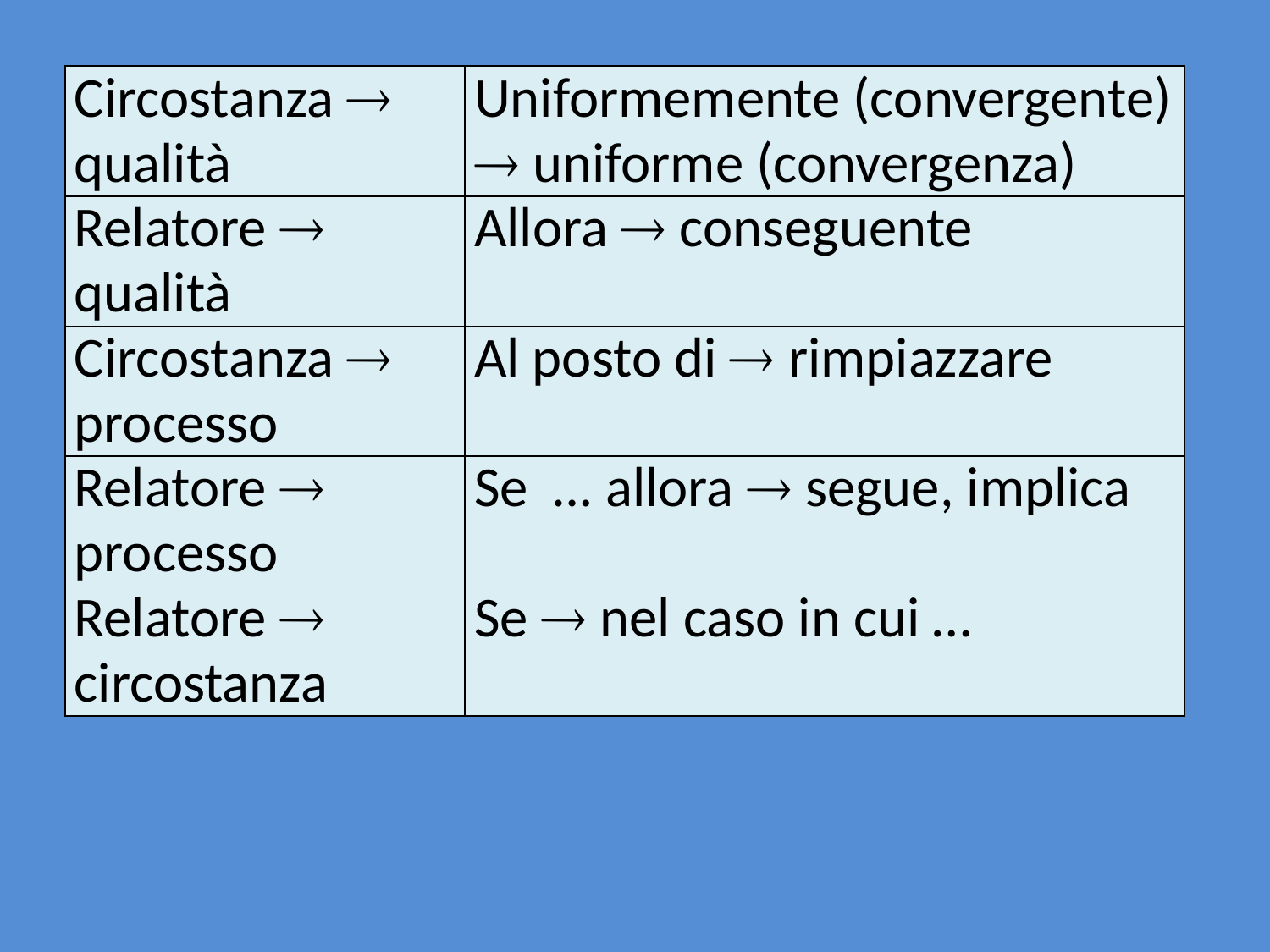

| Circostanza → qualità | Uniformemente (convergente) → uniforme (convergenza) |
| --- | --- |
| Relatore → qualità | Allora → conseguente |
| Circostanza → processo | Al posto di → rimpiazzare |
| Relatore → processo | Se … allora → segue, implica |
| Relatore → circostanza | Se → nel caso in cui … |